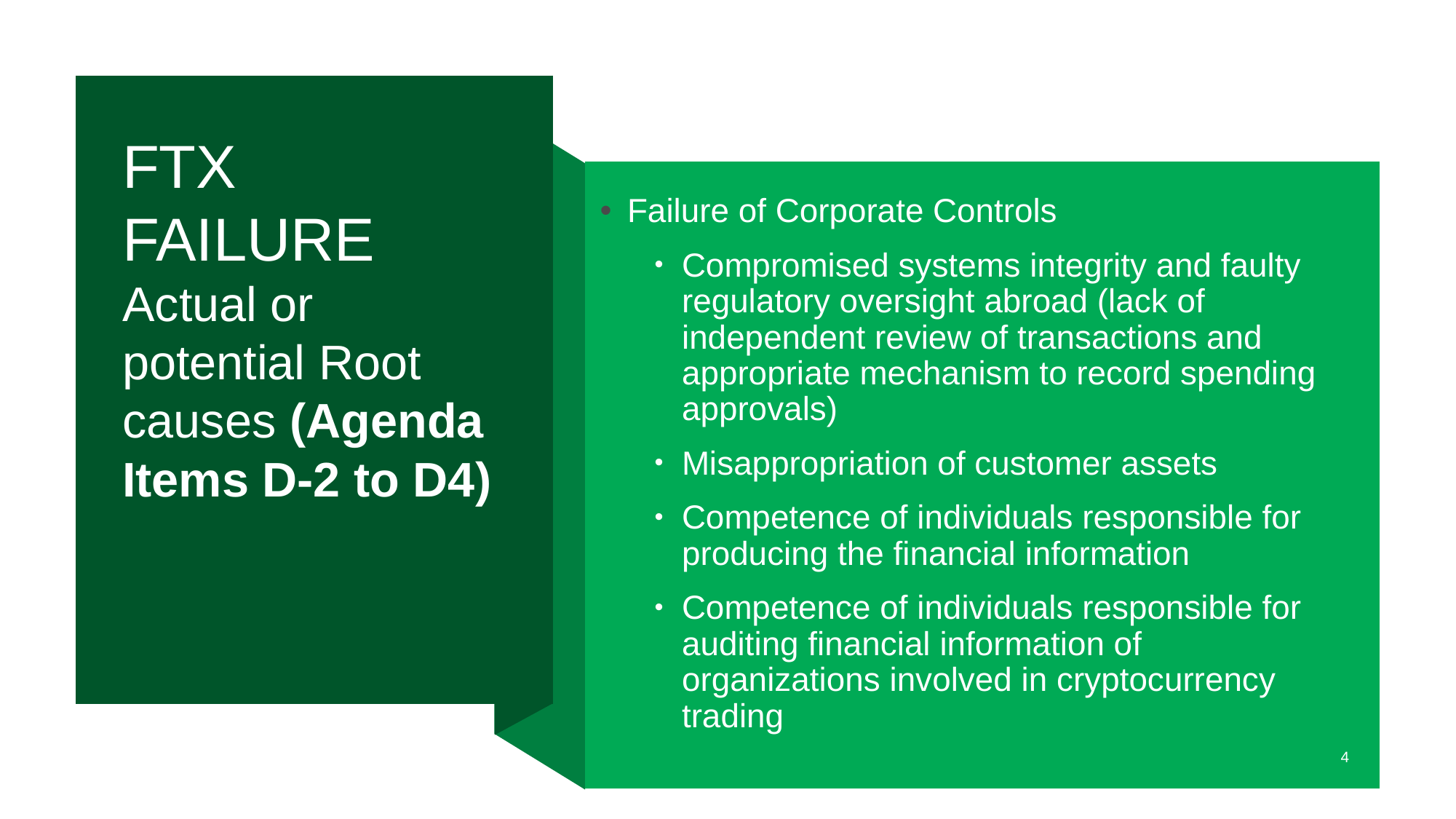

# FTX FAILURE Actual or potential Root causes (Agenda Items D-2 to D4)

Failure of Corporate Controls
Compromised systems integrity and faulty regulatory oversight abroad (lack of independent review of transactions and appropriate mechanism to record spending approvals)
Misappropriation of customer assets
Competence of individuals responsible for producing the financial information
Competence of individuals responsible for auditing financial information of organizations involved in cryptocurrency trading
4